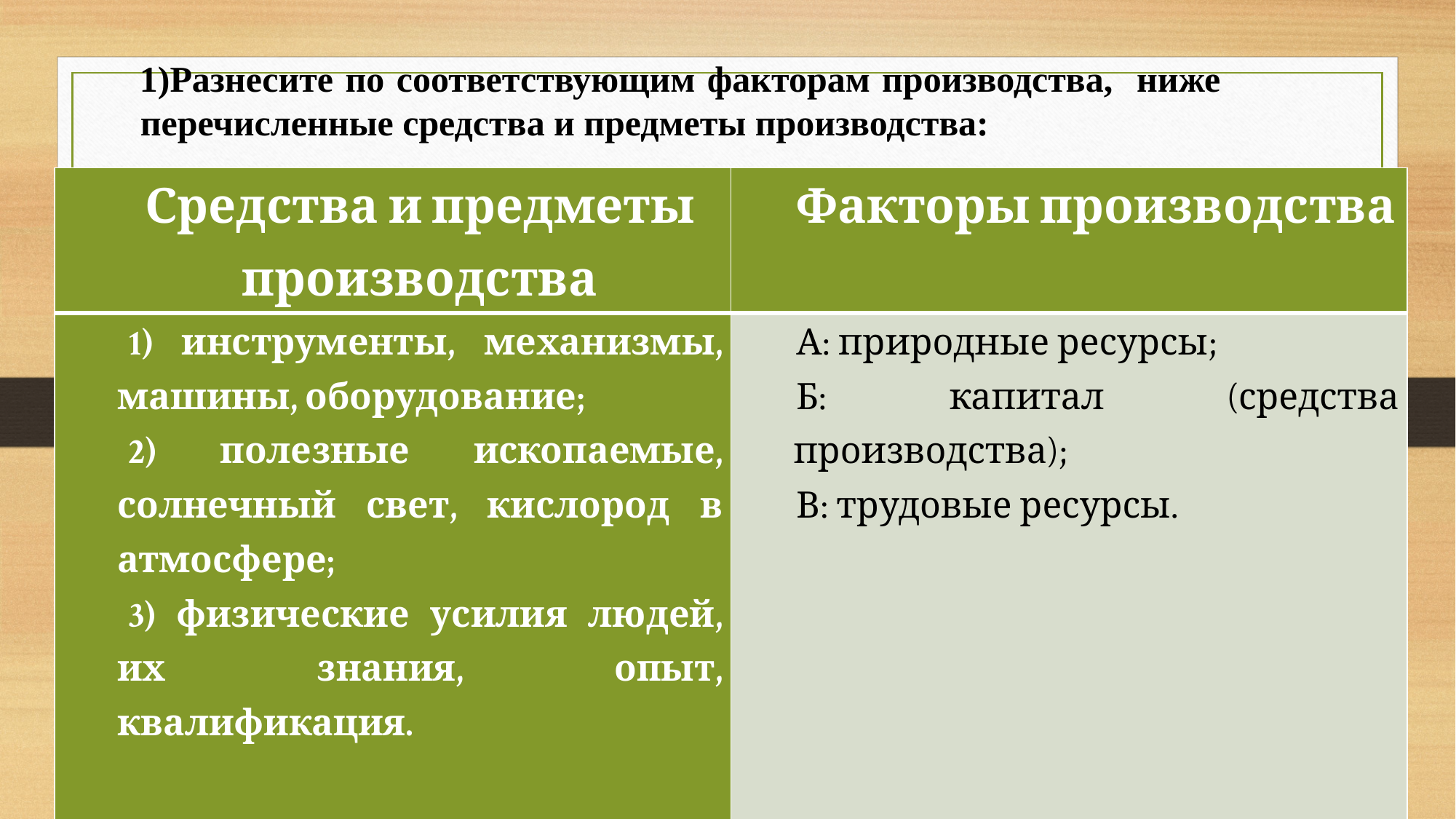

Разнесите по соответствующим факторам производства,  ниже перечисленные средства и предметы производства:
| Средства и предметы производства | Факторы производства |
| --- | --- |
| 1) инструменты, механизмы, машины, оборудование; 2) полезные ископаемые, солнечный свет, кислород в атмосфере; 3) физические усилия людей, их знания, опыт, квалификация. | А: природные ресурсы; Б: капитал (средства производства); В: трудовые ресурсы. |